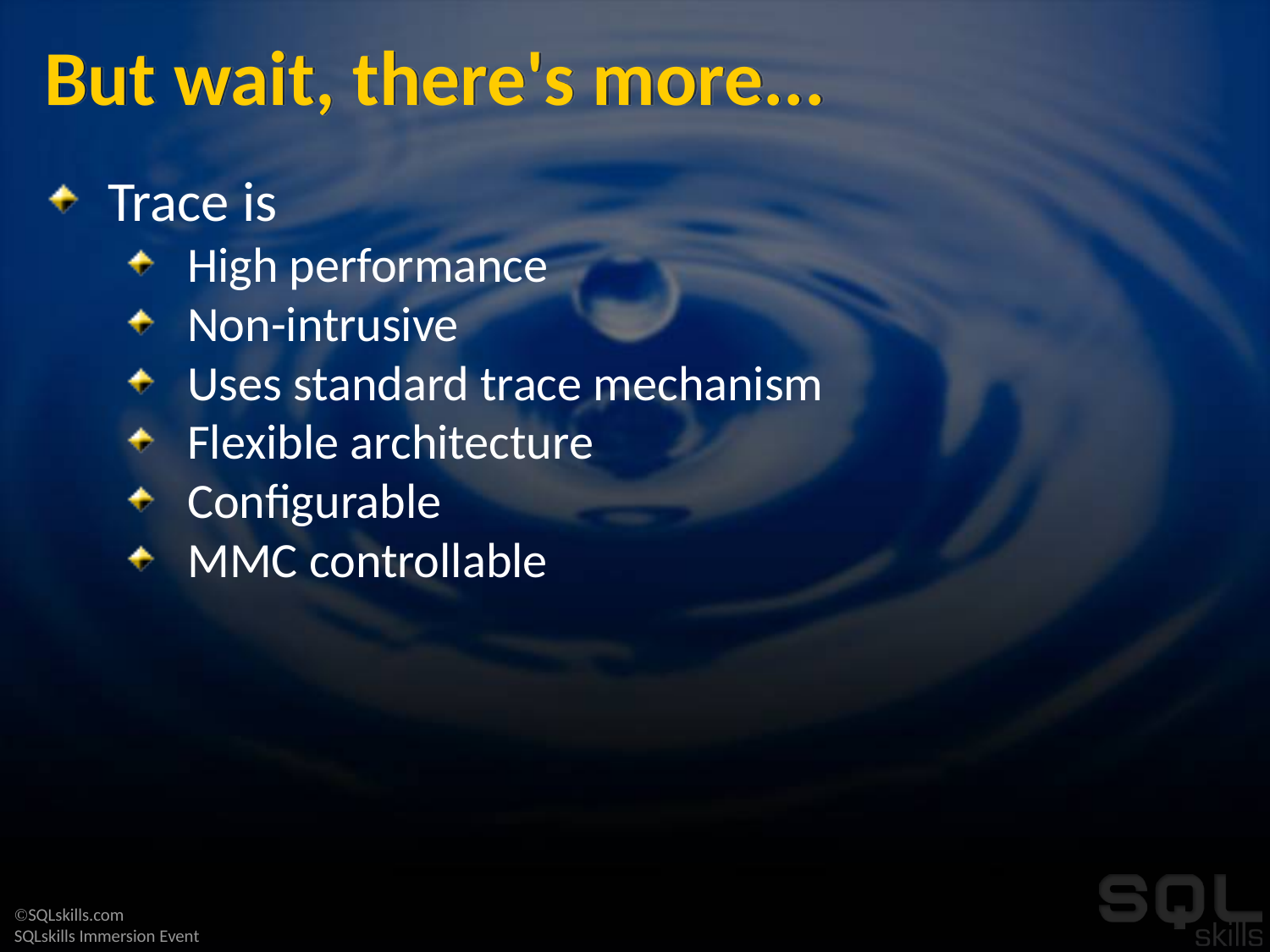

# But wait, there's more...
Trace is
High performance
Non-intrusive
Uses standard trace mechanism
Flexible architecture
Configurable
MMC controllable